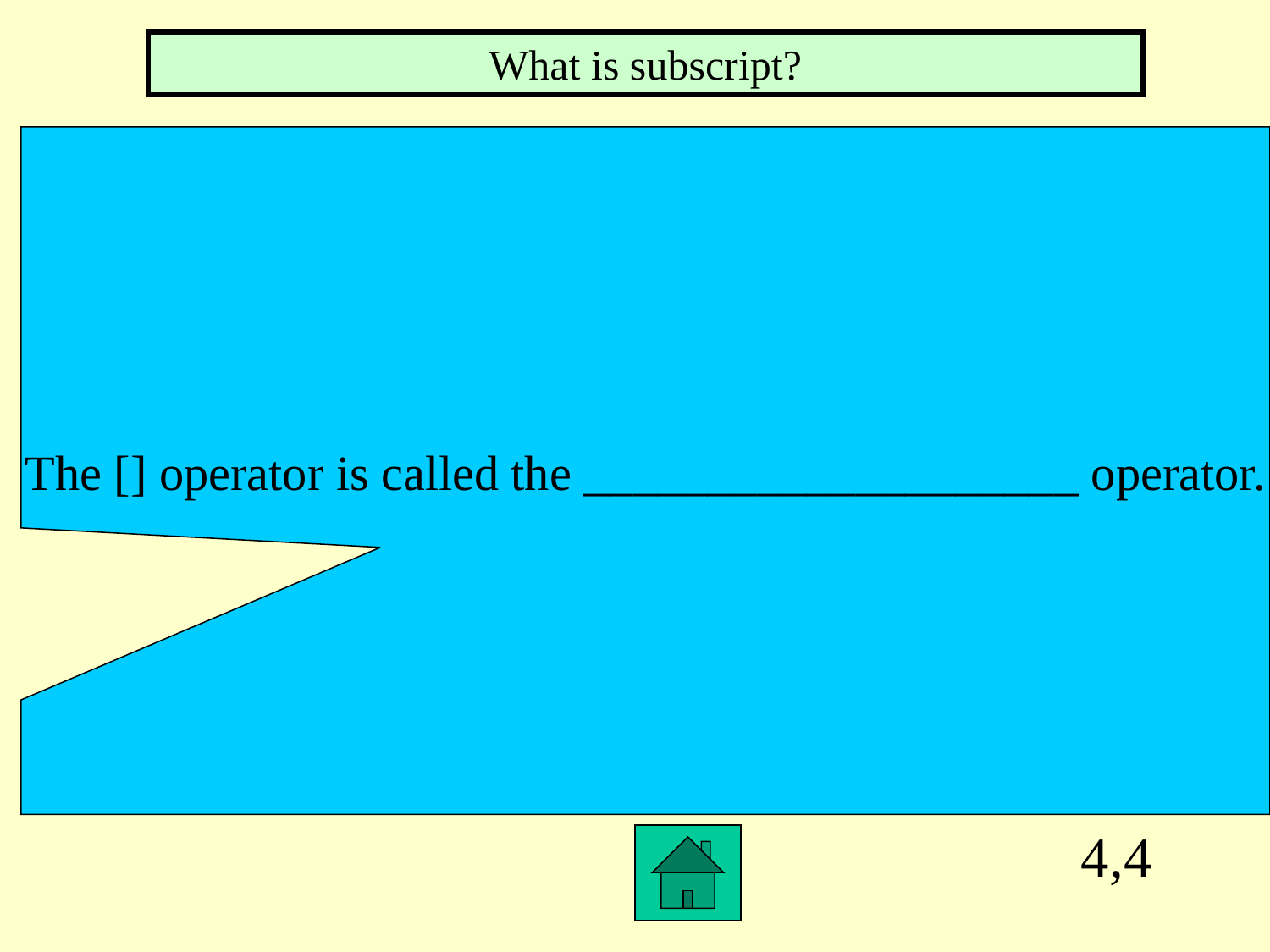

What is subscript?
The [] operator is called the ____________________ operator.
4,4